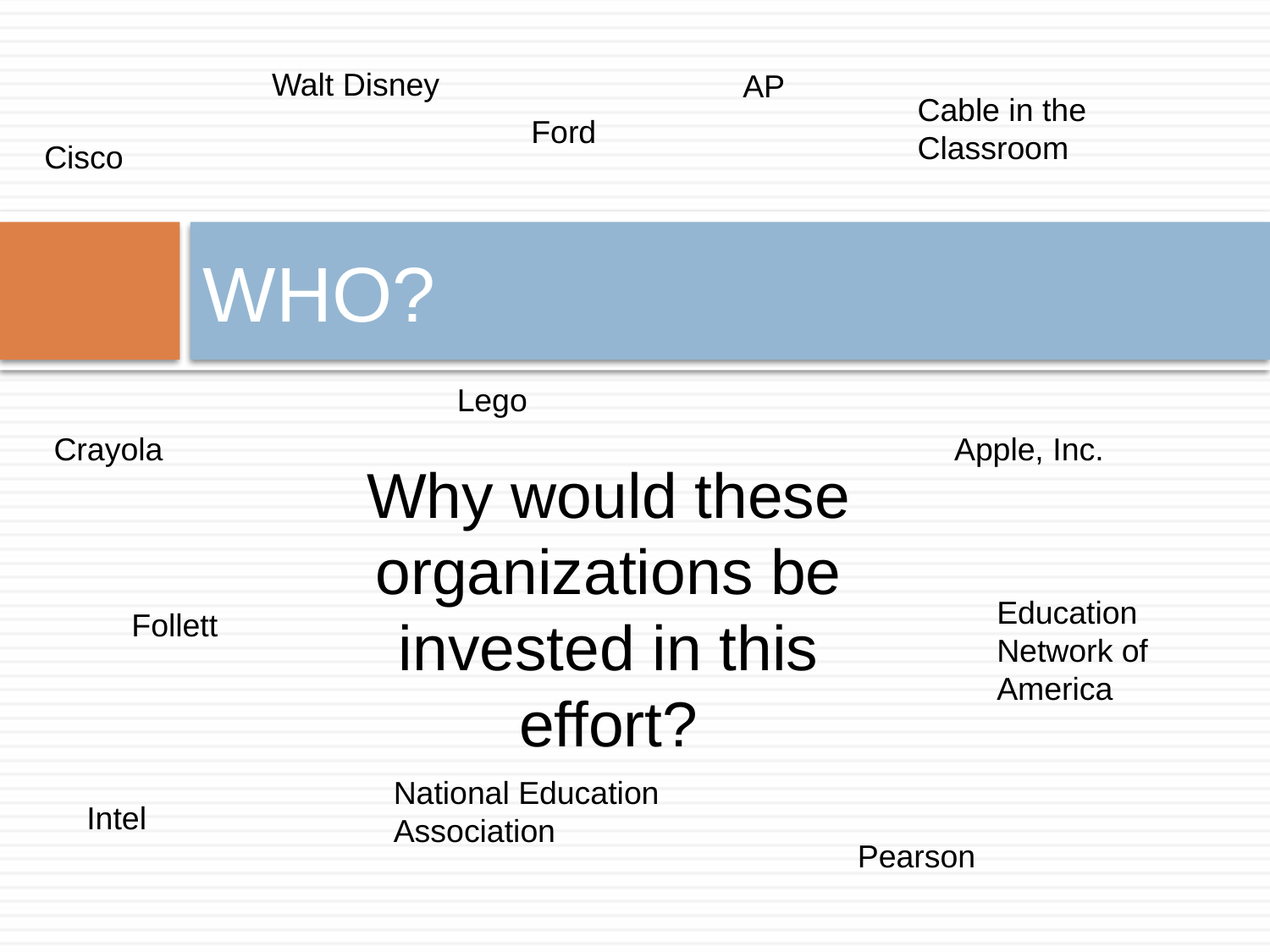

Walt Disney
AP
Cable in the Classroom
Ford
Cisco
# WHO?
Lego
Crayola
Apple, Inc.
Why would these organizations be invested in this effort?
Education Network of America
Follett
National Education Association
Intel
Pearson